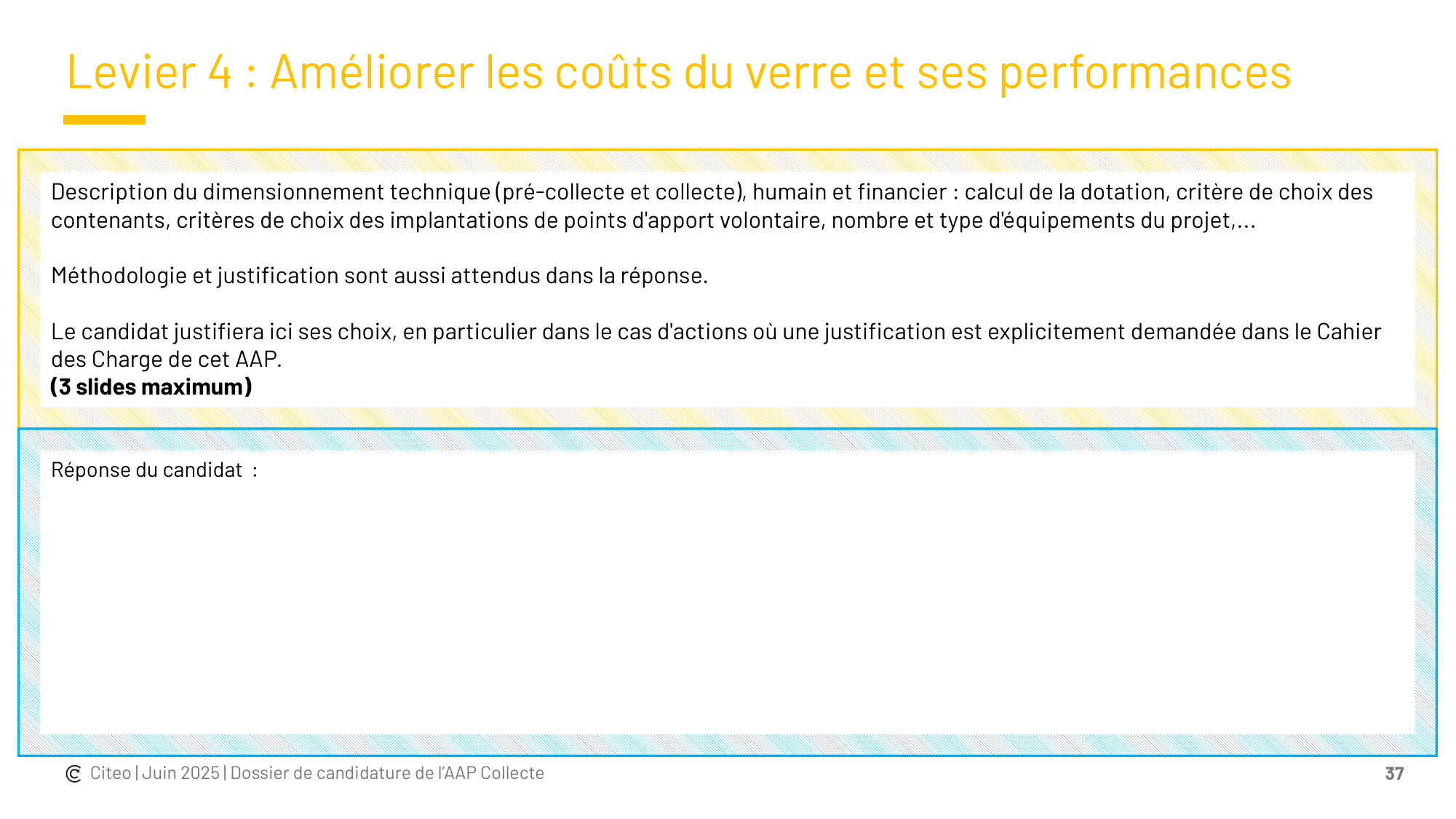

# Levier 4 : Améliorer les coûts du verre et ses performances

Description du dimensionnement technique (pré-collecte et collecte), humain et financier : calcul de la dotation, critère de choix des contenants, critères de choix des implantations de points d'apport volontaire, nombre et type d'équipements du projet,...

Méthodologie et justification sont aussi attendus dans la réponse.

Le candidat justifiera ici ses choix, en particulier dans le cas d'actions où une justification est explicitement demandée dans le Cahier des Charge de cet AAP.
(3 slides maximum)

Réponse du candidat  :

Citeo | Juin 2025 | Dossier de candidature de l’AAP Collecte
37